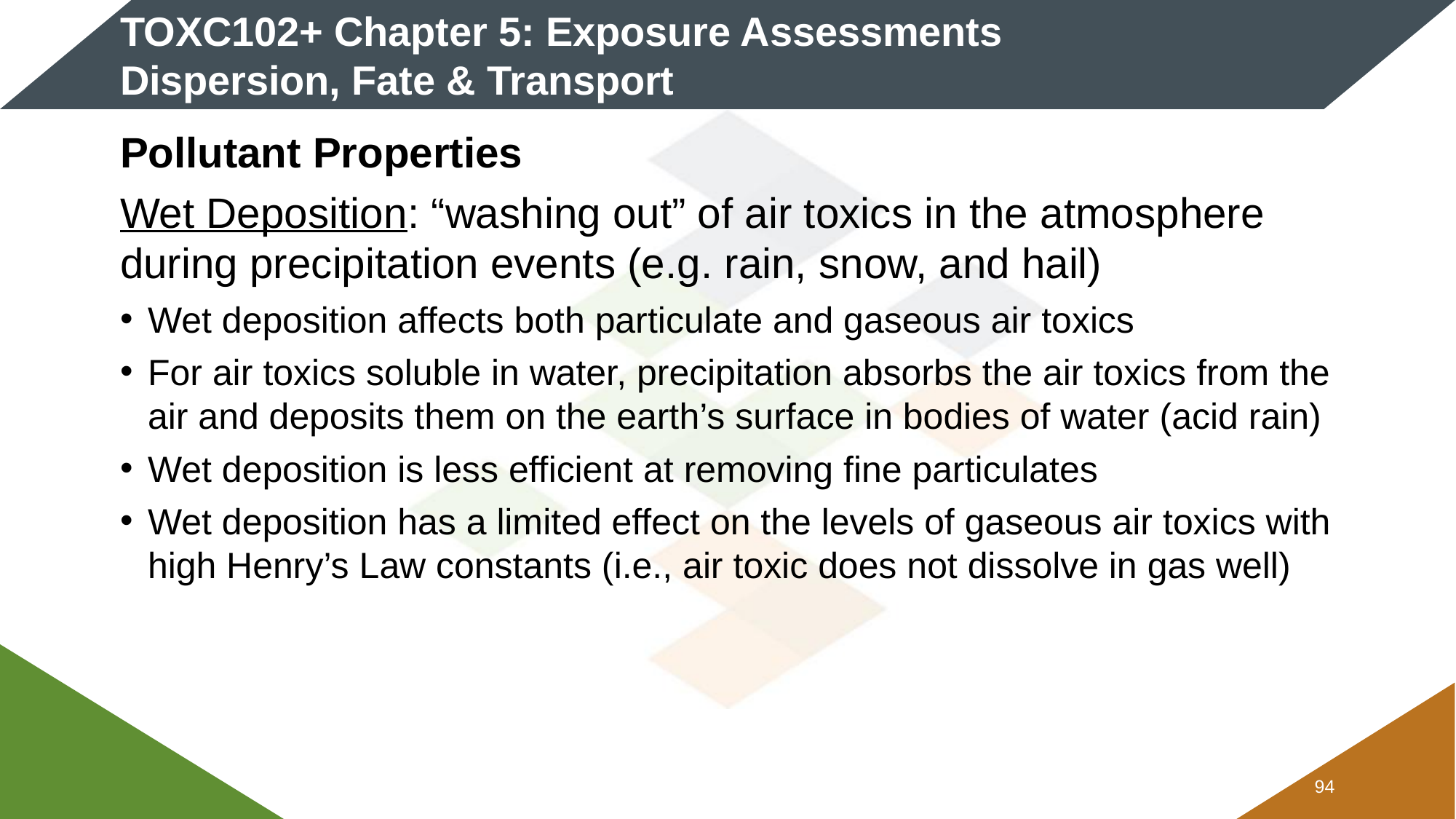

# TOXC102+ Chapter 5: Exposure Assessments Dispersion, Fate & Transport
Pollutant Properties
Wet Deposition: “washing out” of air toxics in the atmosphere during precipitation events (e.g. rain, snow, and hail)
Wet deposition affects both particulate and gaseous air toxics
For air toxics soluble in water, precipitation absorbs the air toxics from the air and deposits them on the earth’s surface in bodies of water (acid rain)
Wet deposition is less efficient at removing fine particulates
Wet deposition has a limited effect on the levels of gaseous air toxics with high Henry’s Law constants (i.e., air toxic does not dissolve in gas well)
94